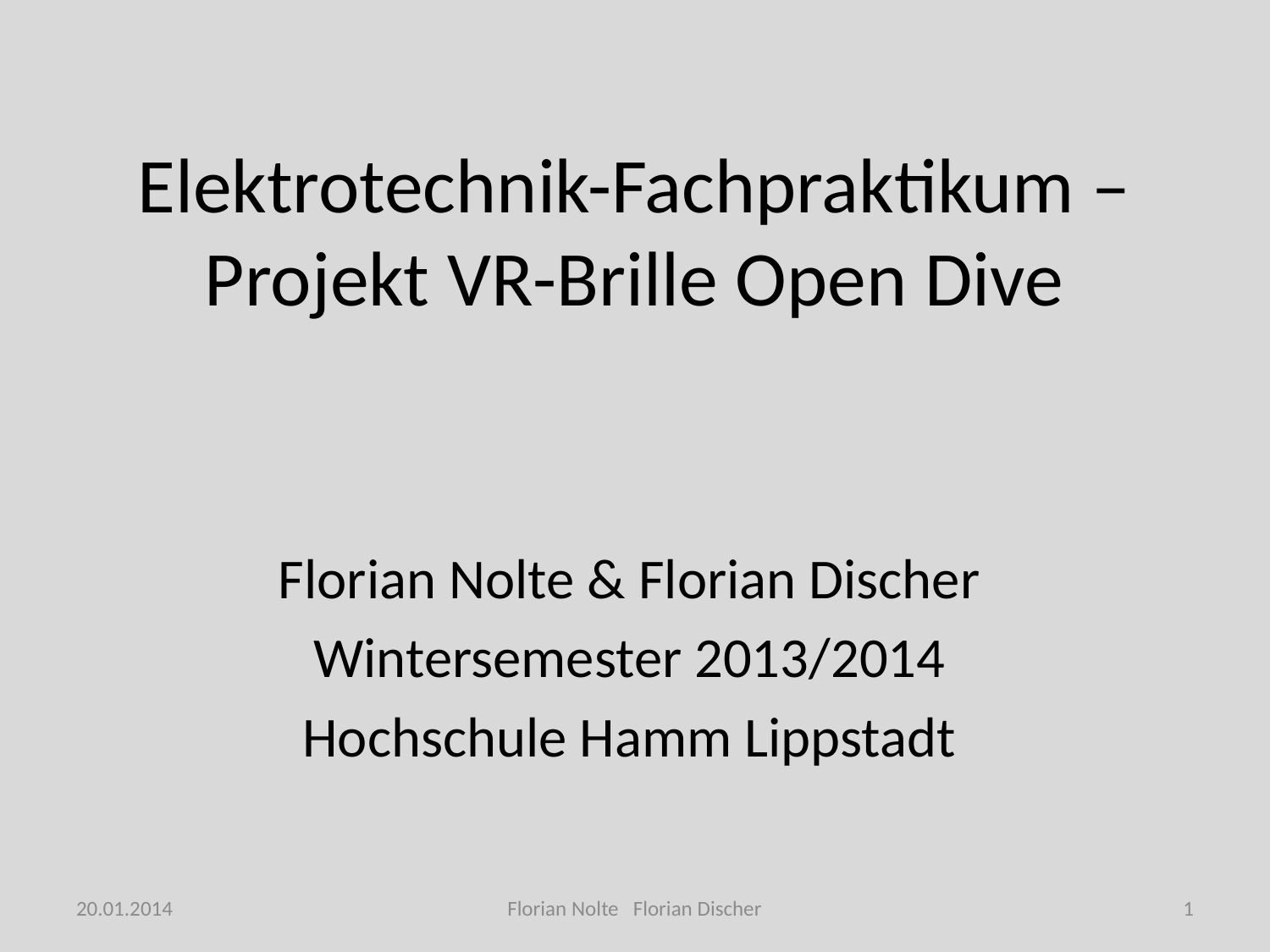

# Elektrotechnik-Fachpraktikum – Projekt VR-Brille Open Dive
Florian Nolte & Florian Discher
Wintersemester 2013/2014
Hochschule Hamm Lippstadt
20.01.2014
Florian Nolte   Florian Discher
1